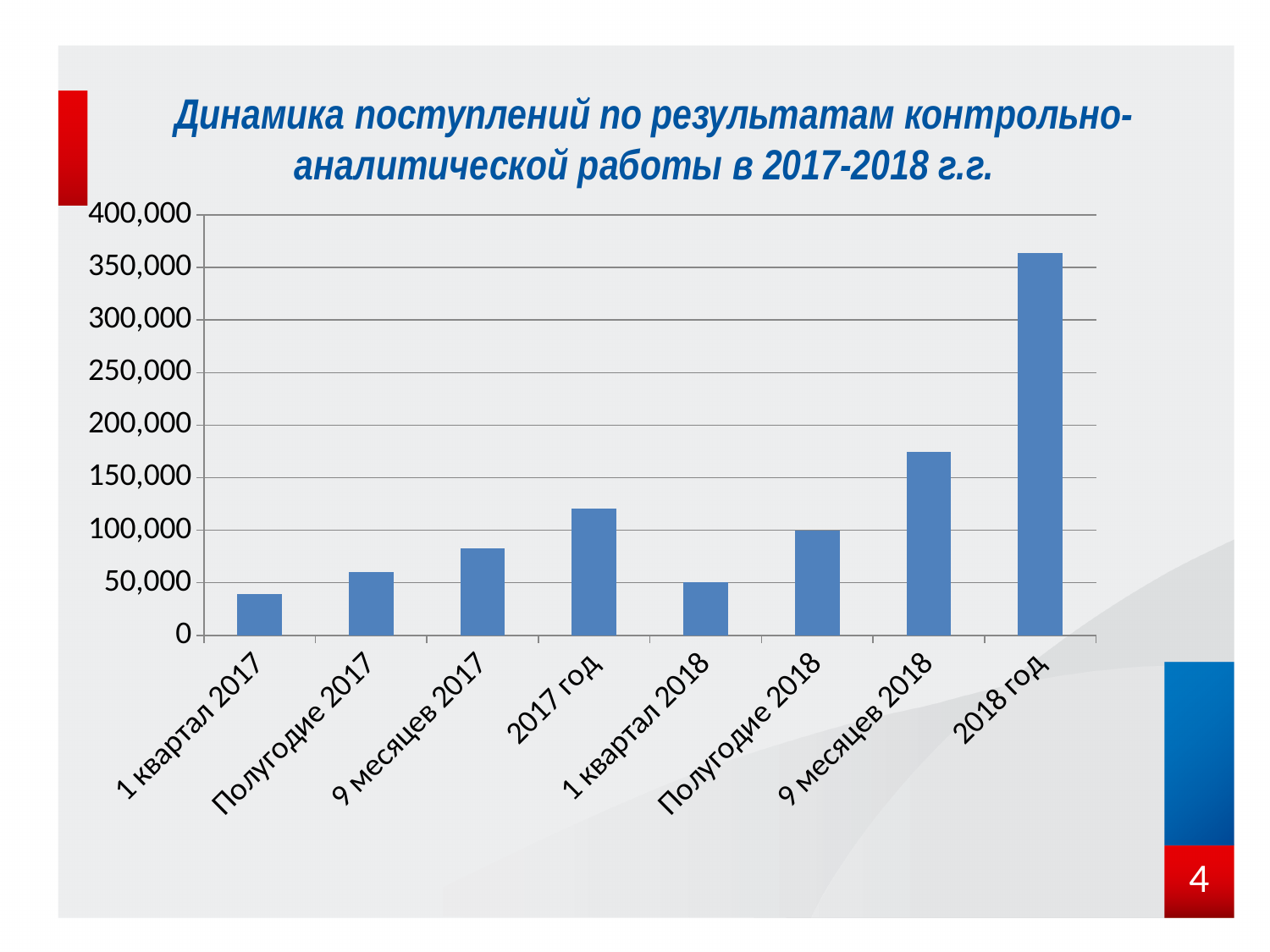

Динамика поступлений по результатам контрольно-аналитической работы в 2017-2018 г.г.

### Chart

| Category | КАР |
|---|---|
| 1 квартал 2017 | 39438.0 |
| Полугодие 2017 | 59878.0 |
| 9 месяцев 2017 | 83125.0 |
| 2017 год | 120894.0 |
| 1 квартал 2018 | 50741.0 |
| Полугодие 2018 | 99592.0 |
| 9 месяцев 2018 | 174594.0 |
| 2018 год | 363673.0 |
4